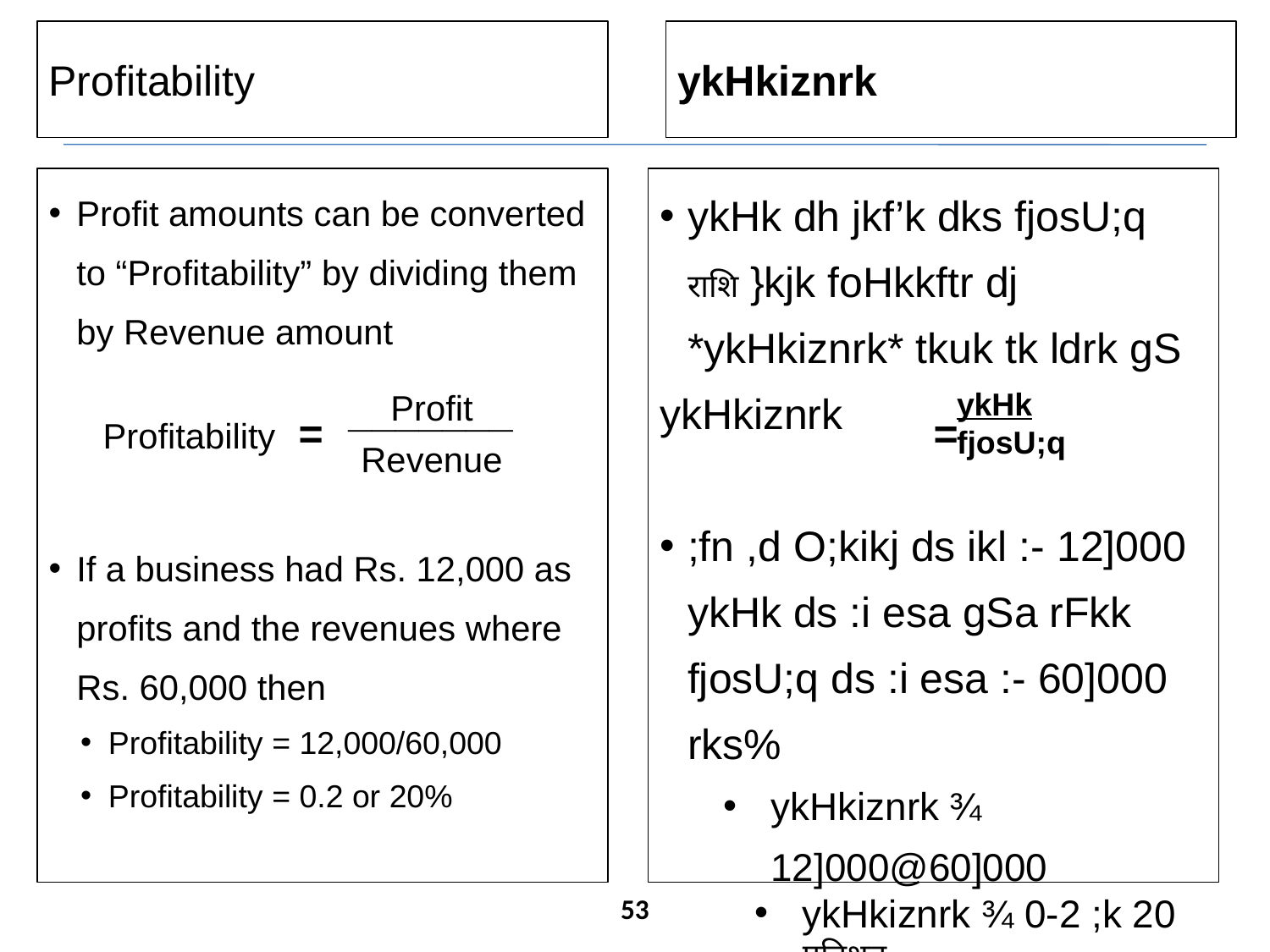

Profitability
ykHkiznrk
Profit amounts can be converted to “Profitability” by dividing them by Revenue amount

If a business had Rs. 12,000 as profits and the revenues where Rs. 60,000 then
Profitability = 12,000/60,000
Profitability = 0.2 or 20%
ykHk dh jkf’k dks fjosU;q राशि }kjk foHkkftr dj *ykHkiznrk* tkuk tk ldrk gS
ykHkiznrk

;fn ,d O;kikj ds ikl :- 12]000 ykHk ds :i esa gSa rFkk fjosU;q ds :i esa :- 60]000 rks%
ykHkiznrk ¾ 12]000@60]000
ykHkiznrk ¾ 0-2 ;k 20 प्रतिशत
_______
Profit
=
Profitability
Revenue
ykHk
fjosU;q
=
53